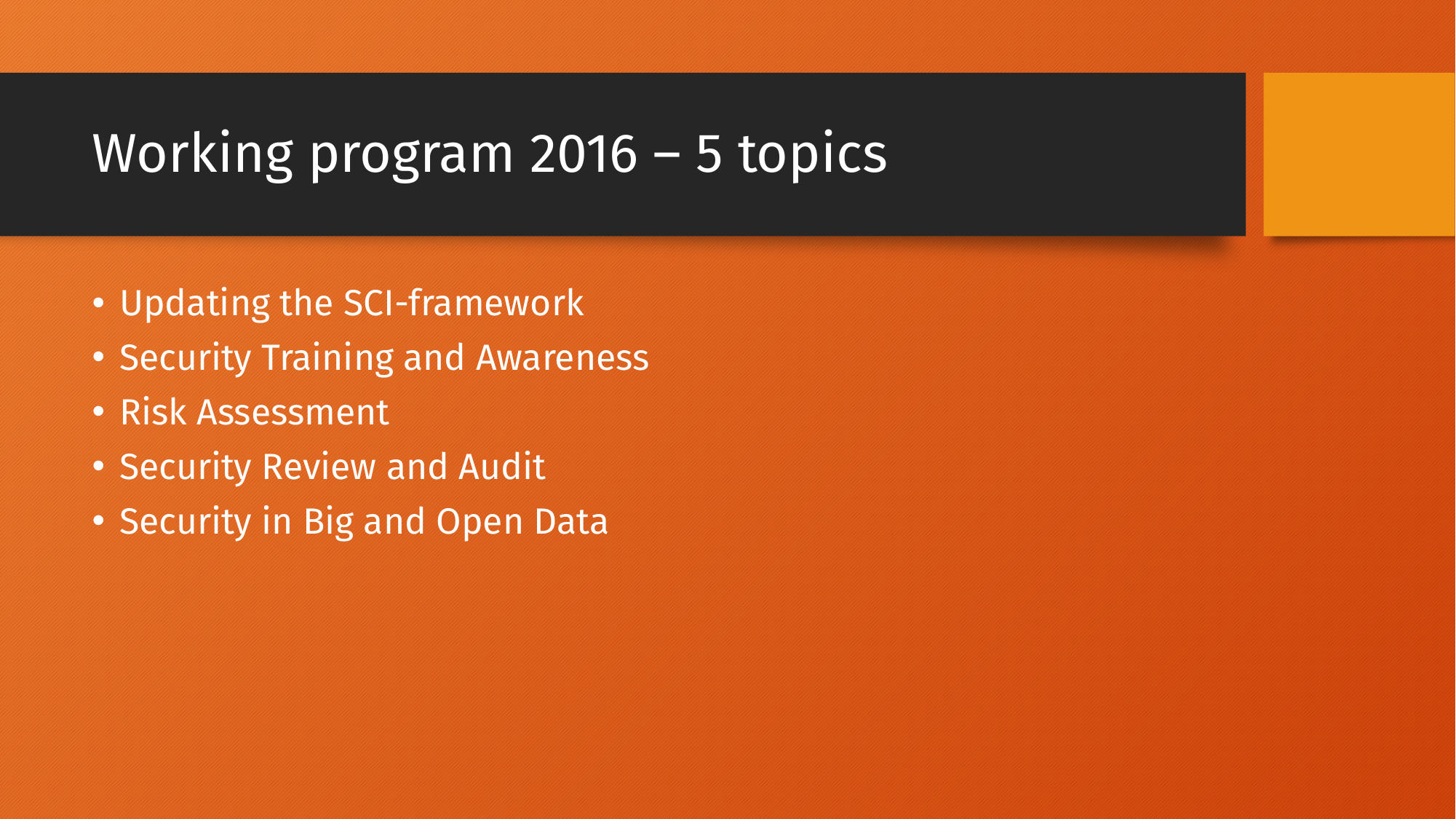

# Working program 2016 – 5 topics
Updating the SCI-framework
Security Training and Awareness
Risk Assessment
Security Review and Audit
Security in Big and Open Data